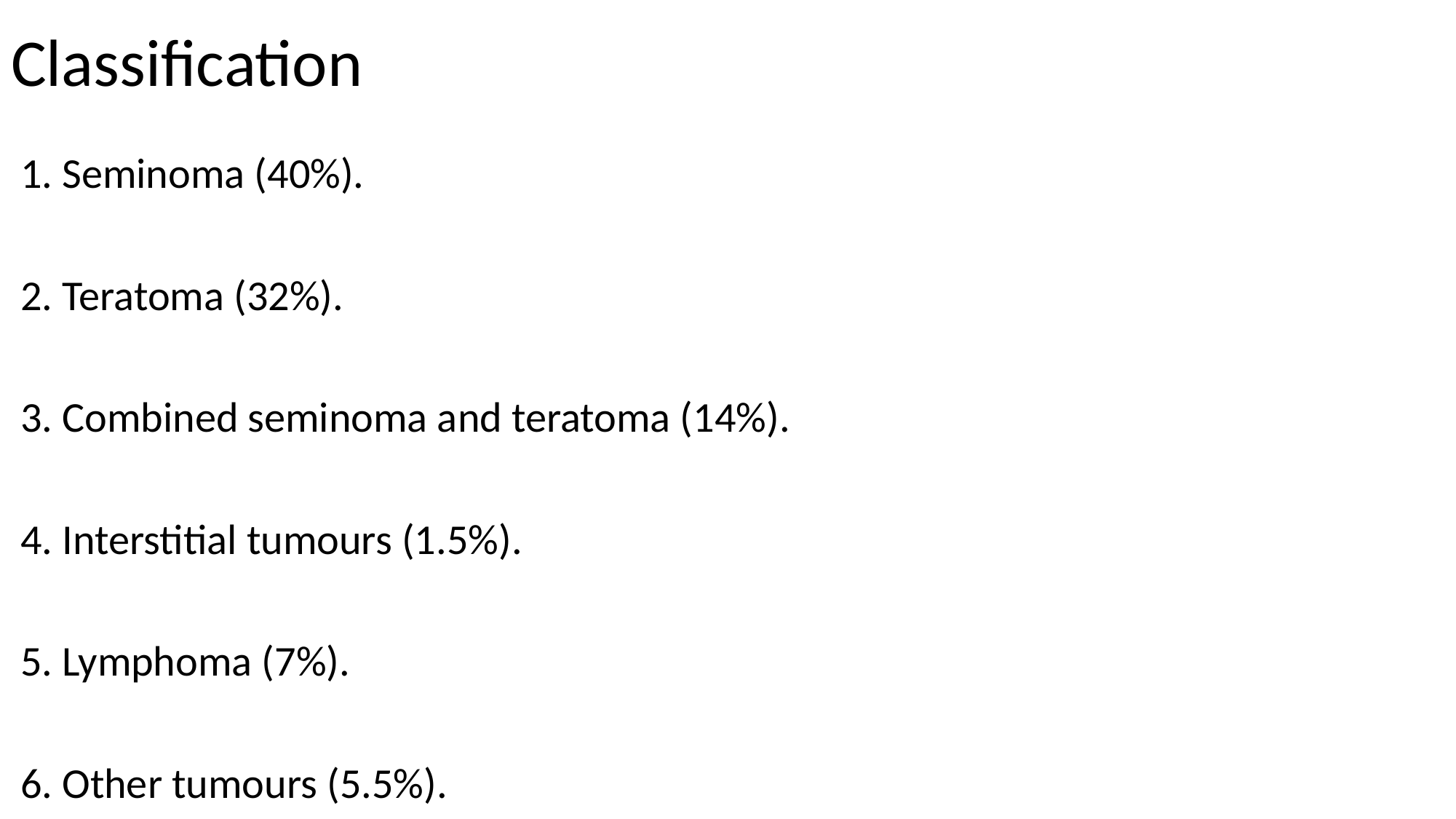

# Classification
 1. Seminoma (40%).

 2. Teratoma (32%).

 3. Combined seminoma and teratoma (14%).

 4. Interstitial tumours (1.5%).

 5. Lymphoma (7%).

 6. Other tumours (5.5%).